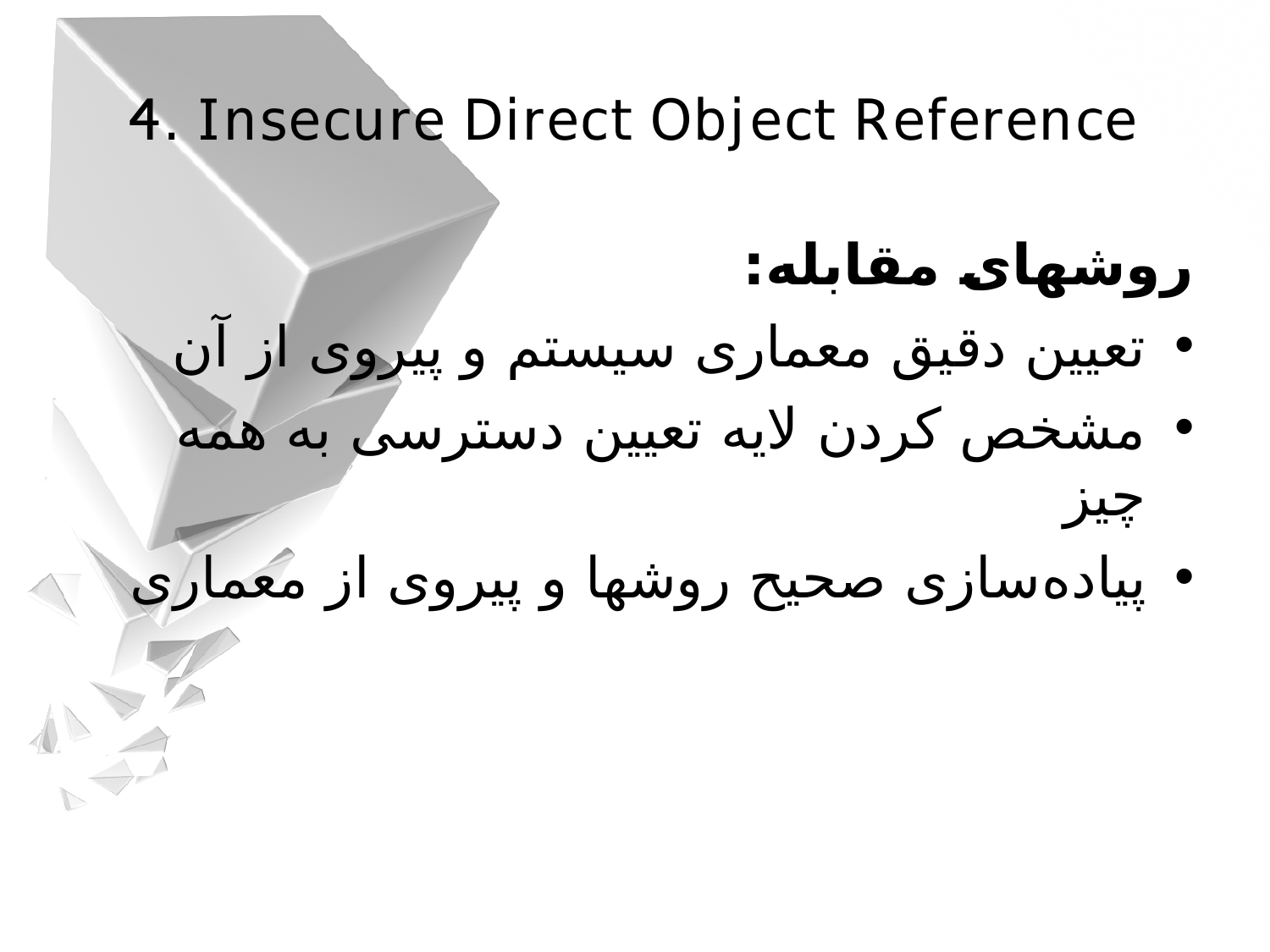

4. Insecure Direct Object Reference
روشهای مقابله:
تعیین دقیق معماری سیستم و پیروی از آن
مشخص کردن لایه تعیین دسترسی به همه چیز
پیاده‌سازی صحیح روشها و پیروی از معماری